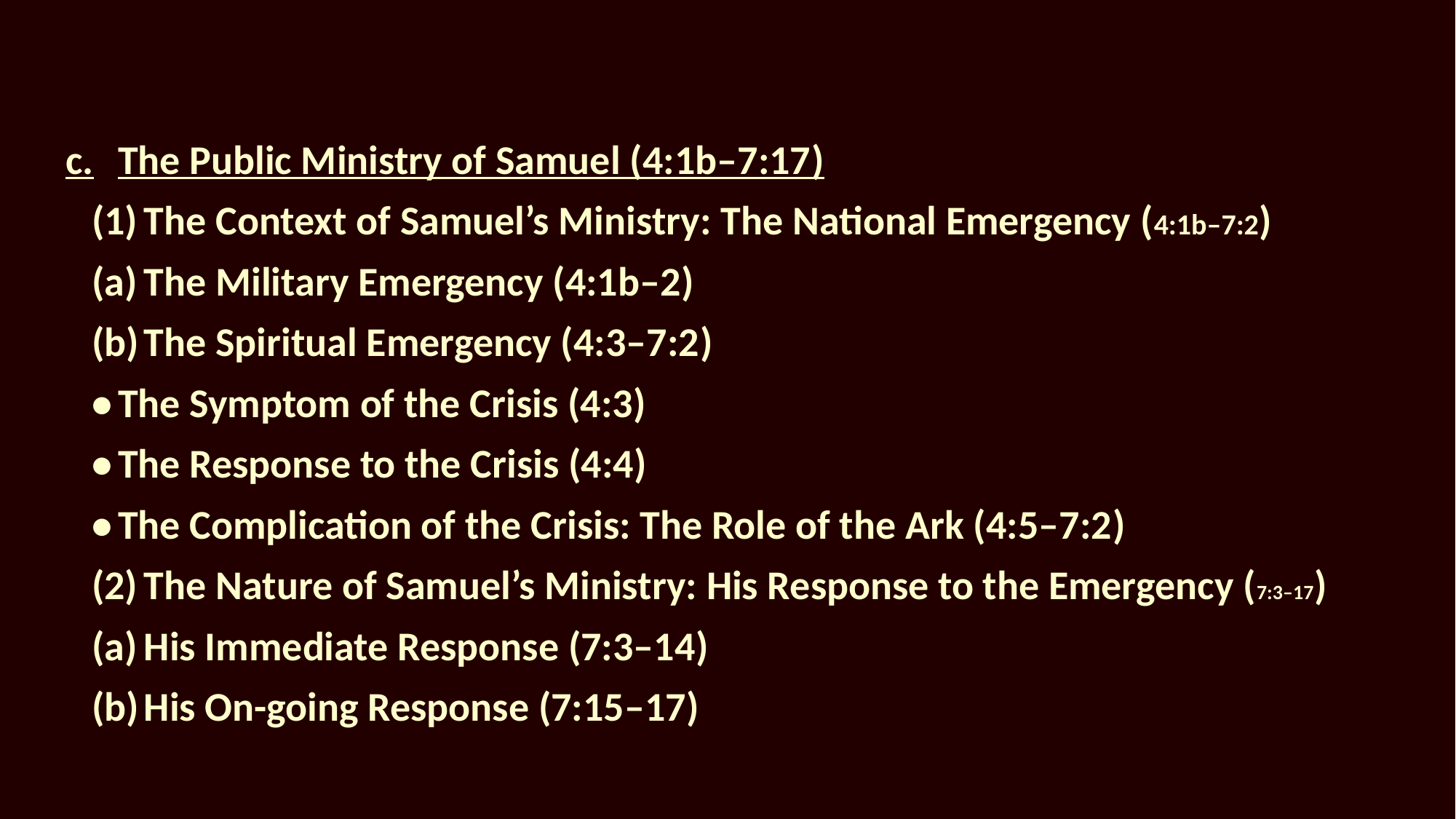

c.	The Public Ministry of Samuel (4:1b–7:17)
	(1)	The Context of Samuel’s Ministry: The National Emergency (4:1b–7:2)
			(a)	The Military Emergency (4:1b–2)
			(b)	The Spiritual Emergency (4:3–7:2)
				•	The Symptom of the Crisis (4:3)
				•	The Response to the Crisis (4:4)
				•	The Complication of the Crisis: The Role of the Ark (4:5–7:2)
	(2)	The Nature of Samuel’s Ministry: His Response to the Emergency (7:3–17)
			(a)	His Immediate Response (7:3–14)
			(b)	His On-going Response (7:15–17)